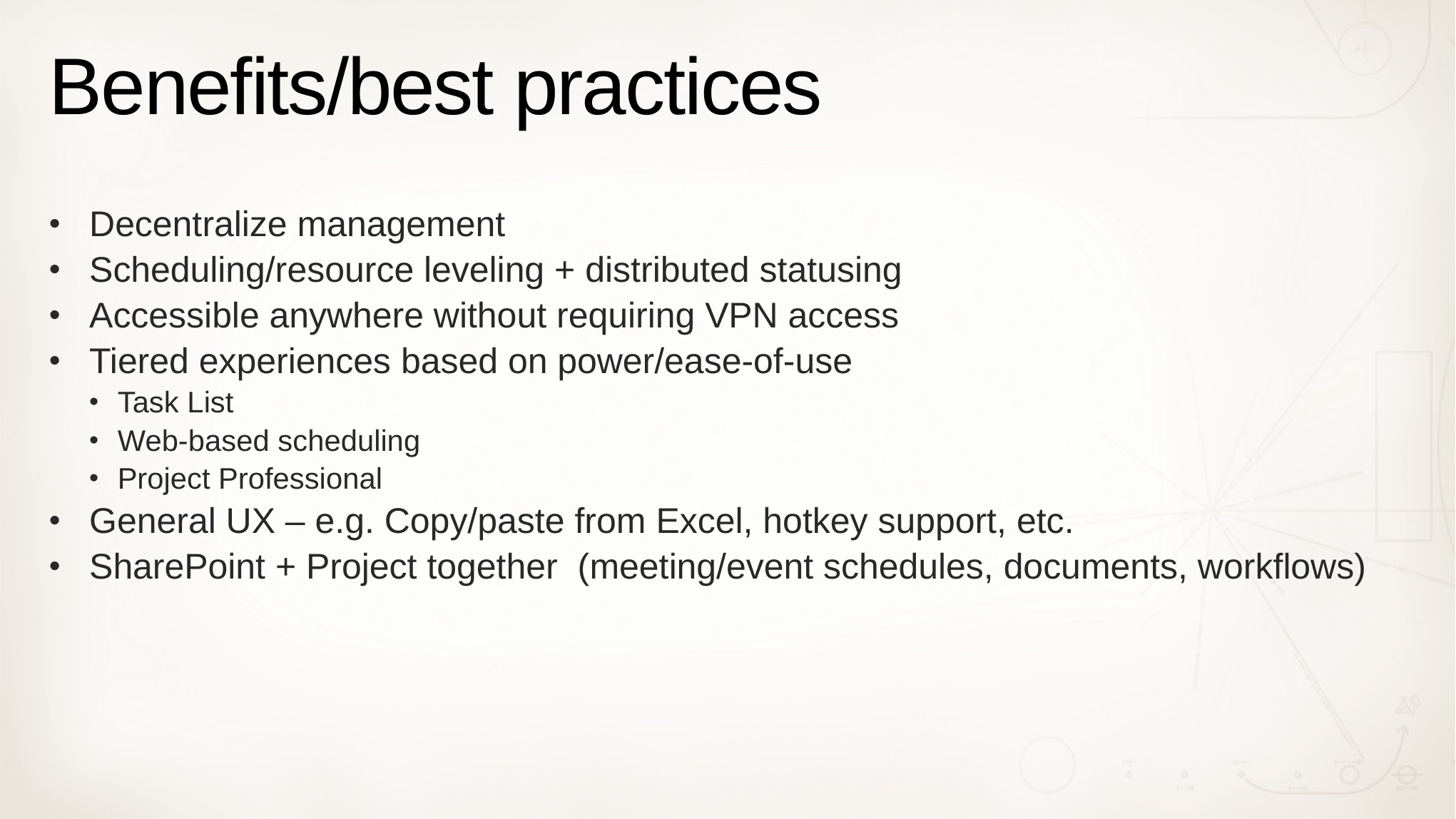

# Benefits/best practices
Decentralize management
Scheduling/resource leveling + distributed statusing
Accessible anywhere without requiring VPN access
Tiered experiences based on power/ease-of-use
Task List
Web-based scheduling
Project Professional
General UX – e.g. Copy/paste from Excel, hotkey support, etc.
SharePoint + Project together  (meeting/event schedules, documents, workflows)